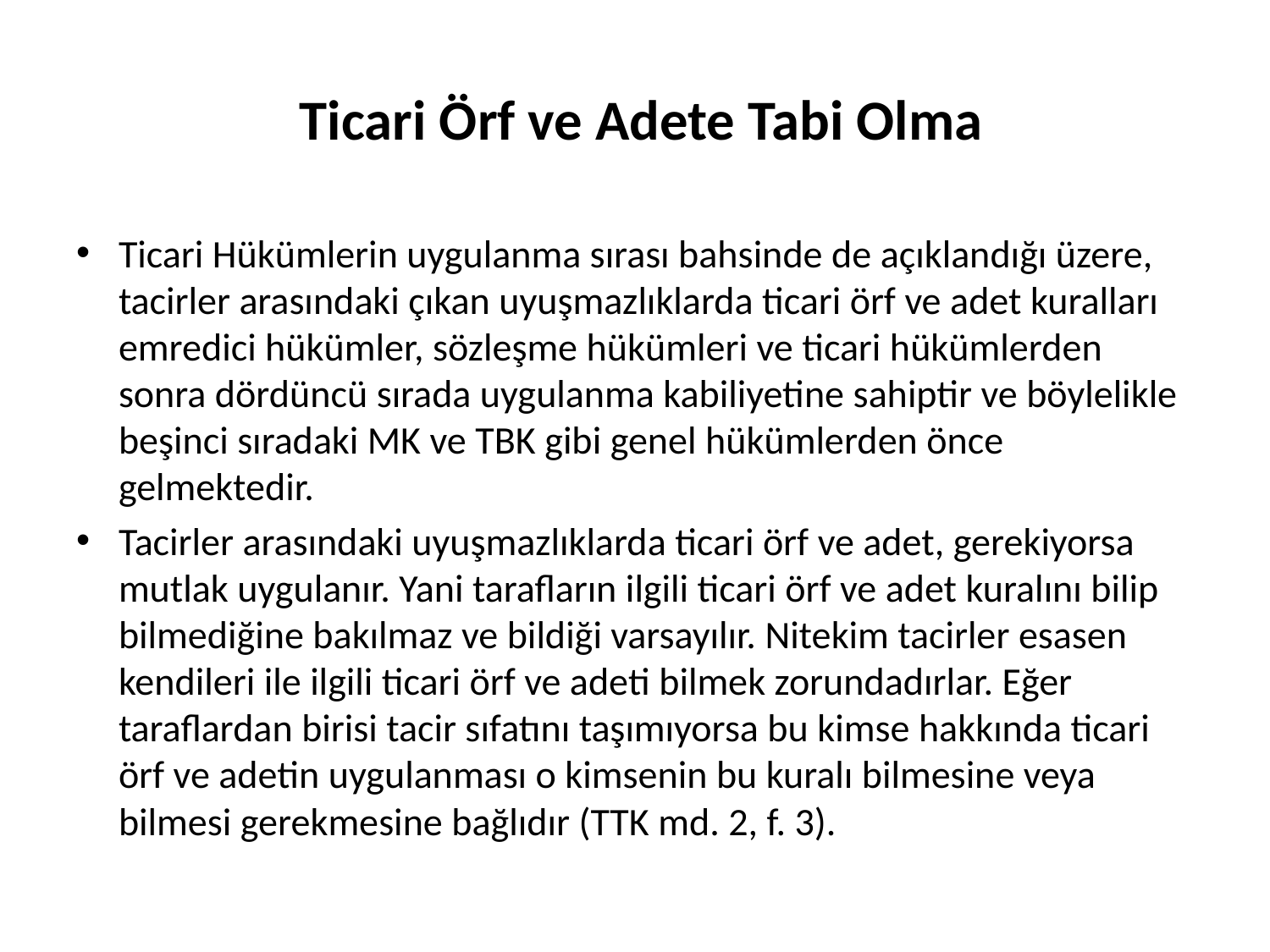

# Ticari Örf ve Adete Tabi Olma
Ticari Hükümlerin uygulanma sırası bahsinde de açıklandığı üzere, tacirler arasındaki çıkan uyuşmazlıklarda ticari örf ve adet kuralları emredici hükümler, sözleşme hükümleri ve ticari hükümlerden sonra dördüncü sırada uygulanma kabiliyetine sahiptir ve böylelikle beşinci sıradaki MK ve TBK gibi genel hükümlerden önce gelmektedir.
Tacirler arasındaki uyuşmazlıklarda ticari örf ve adet, gerekiyorsa mutlak uygulanır. Yani tarafların ilgili ticari örf ve adet kuralını bilip bilmediğine bakılmaz ve bildiği varsayılır. Nitekim tacirler esasen kendileri ile ilgili ticari örf ve adeti bilmek zorundadırlar. Eğer taraflardan birisi tacir sıfatını taşımıyorsa bu kimse hakkında ticari örf ve adetin uygulanması o kimsenin bu kuralı bilmesine veya bilmesi gerekmesine bağlıdır (TTK md. 2, f. 3).